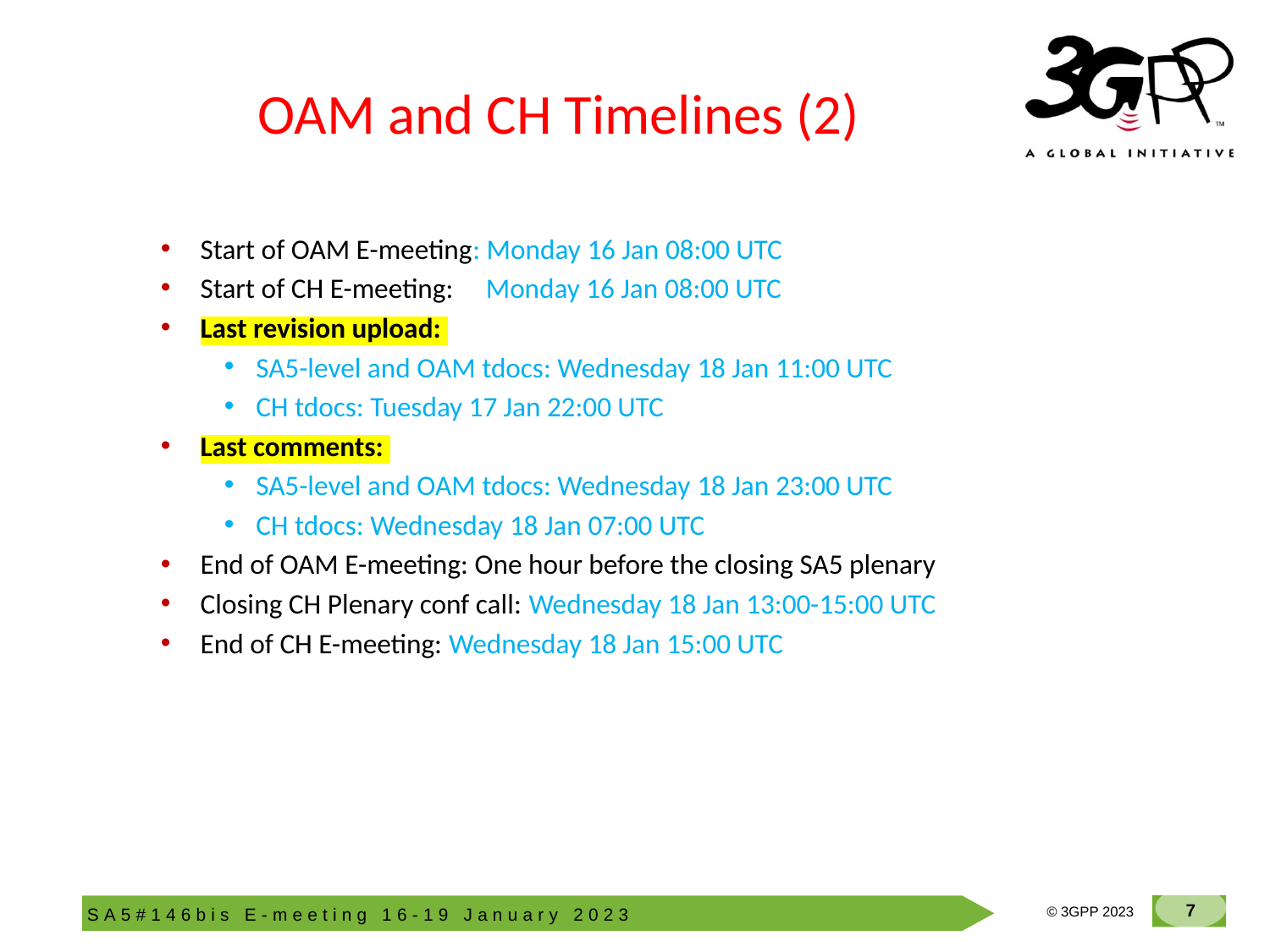

# OAM and CH Timelines (2)
Start of OAM E-meeting: Monday 16 Jan 08:00 UTC
Start of CH E-meeting:     Monday 16 Jan 08:00 UTC
Last revision upload:
SA5-level and OAM tdocs: Wednesday 18 Jan 11:00 UTC
CH tdocs: Tuesday 17 Jan 22:00 UTC
Last comments:
SA5-level and OAM tdocs: Wednesday 18 Jan 23:00 UTC
CH tdocs: Wednesday 18 Jan 07:00 UTC
End of OAM E-meeting: One hour before the closing SA5 plenary
Closing CH Plenary conf call: Wednesday 18 Jan 13:00-15:00 UTC
End of CH E-meeting: Wednesday 18 Jan 15:00 UTC